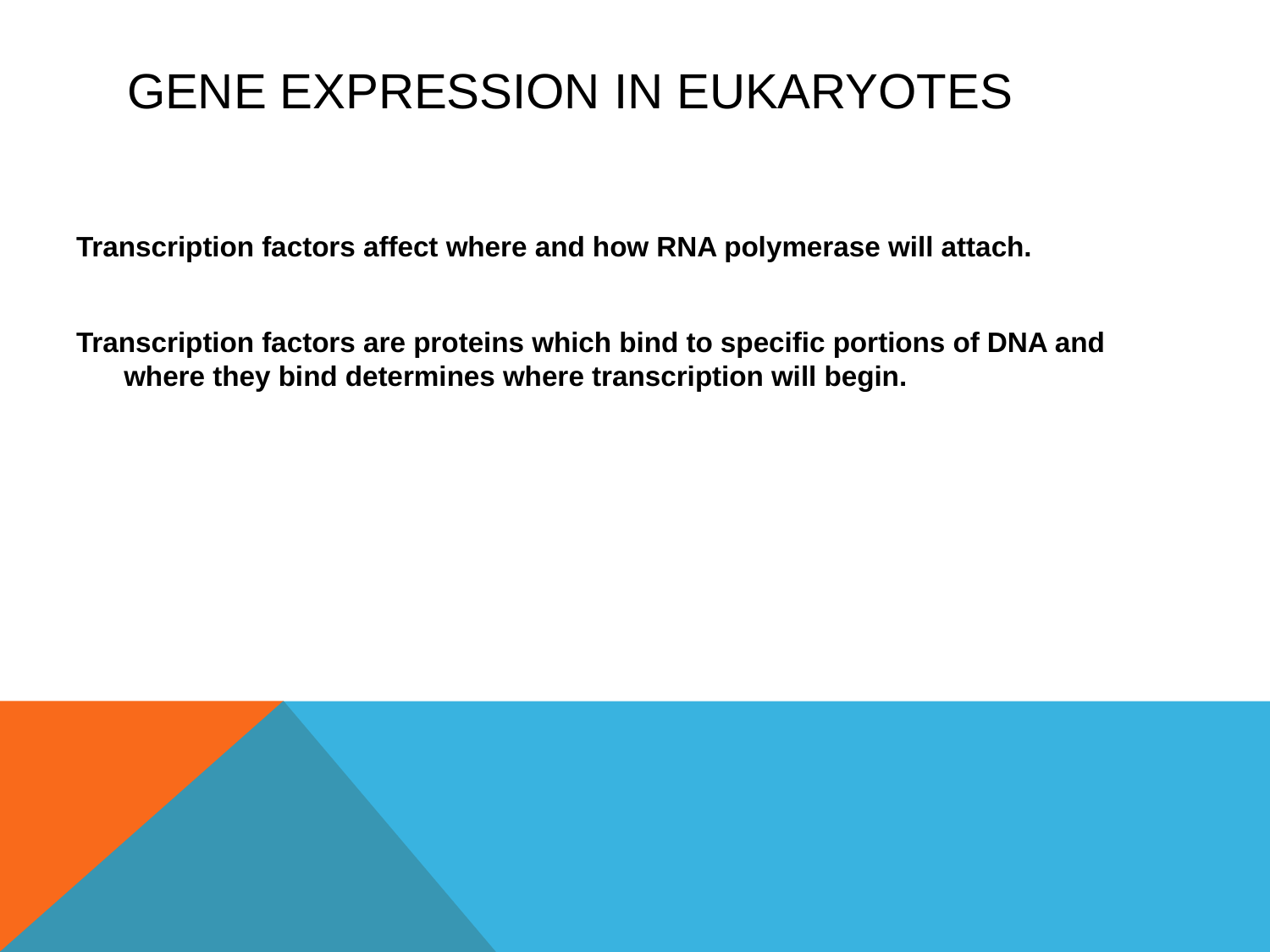

# Gene Expression in Eukaryotes
Transcription factors affect where and how RNA polymerase will attach.

Transcription factors are proteins which bind to specific portions of DNA and where they bind determines where transcription will begin.